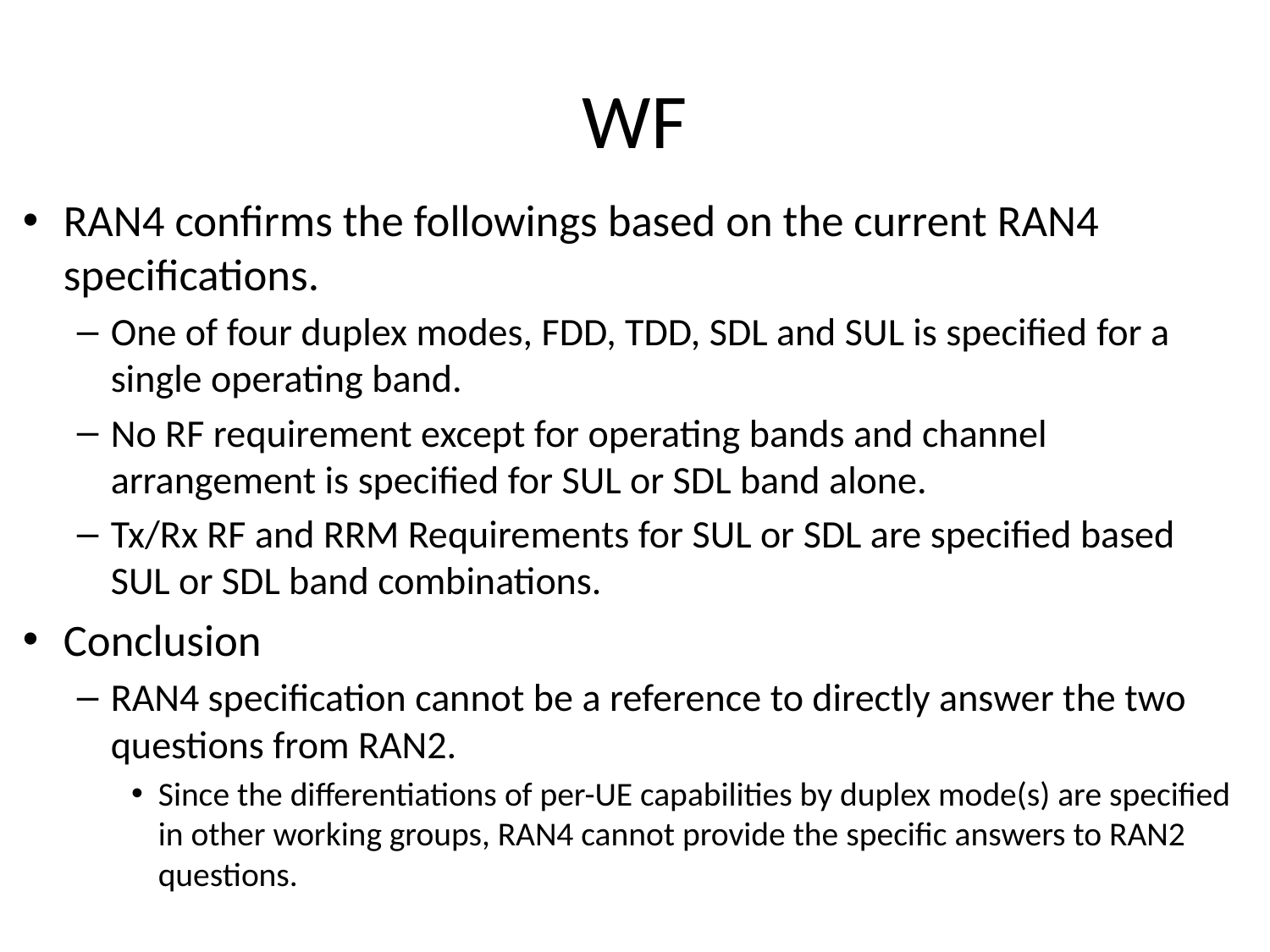

# WF
RAN4 confirms the followings based on the current RAN4 specifications.
One of four duplex modes, FDD, TDD, SDL and SUL is specified for a single operating band.
No RF requirement except for operating bands and channel arrangement is specified for SUL or SDL band alone.
Tx/Rx RF and RRM Requirements for SUL or SDL are specified based SUL or SDL band combinations.
Conclusion
RAN4 specification cannot be a reference to directly answer the two questions from RAN2.
Since the differentiations of per-UE capabilities by duplex mode(s) are specified in other working groups, RAN4 cannot provide the specific answers to RAN2 questions.